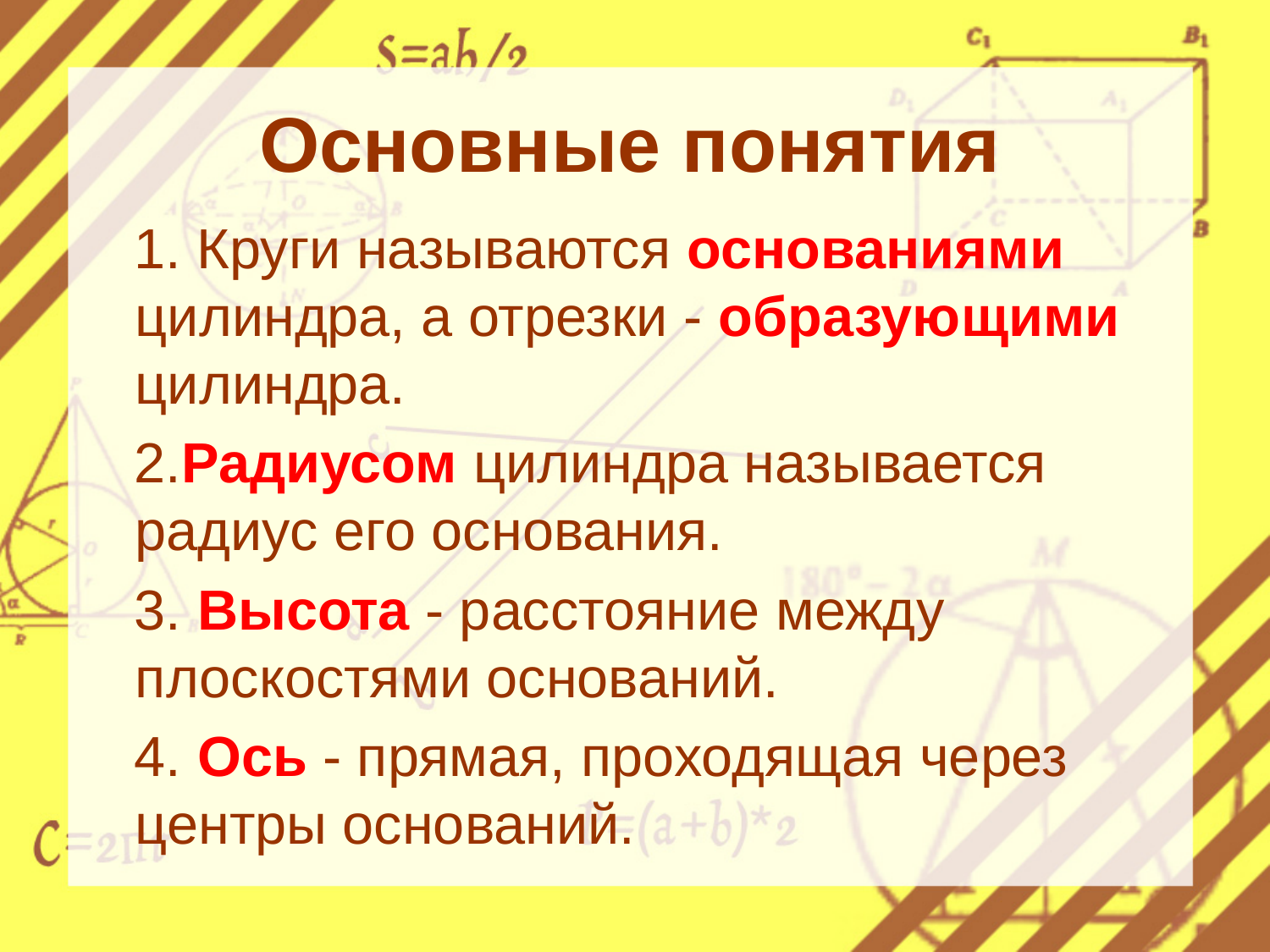

# Основные понятия
   1. Круги называются основаниями цилиндра, а отрезки - образующими цилиндра.
   2.Радиусом цилиндра называется радиус его основания.
   3. Высота - расстояние между плоскостями оснований.
   4. Ось - прямая, проходящая через центры оснований.